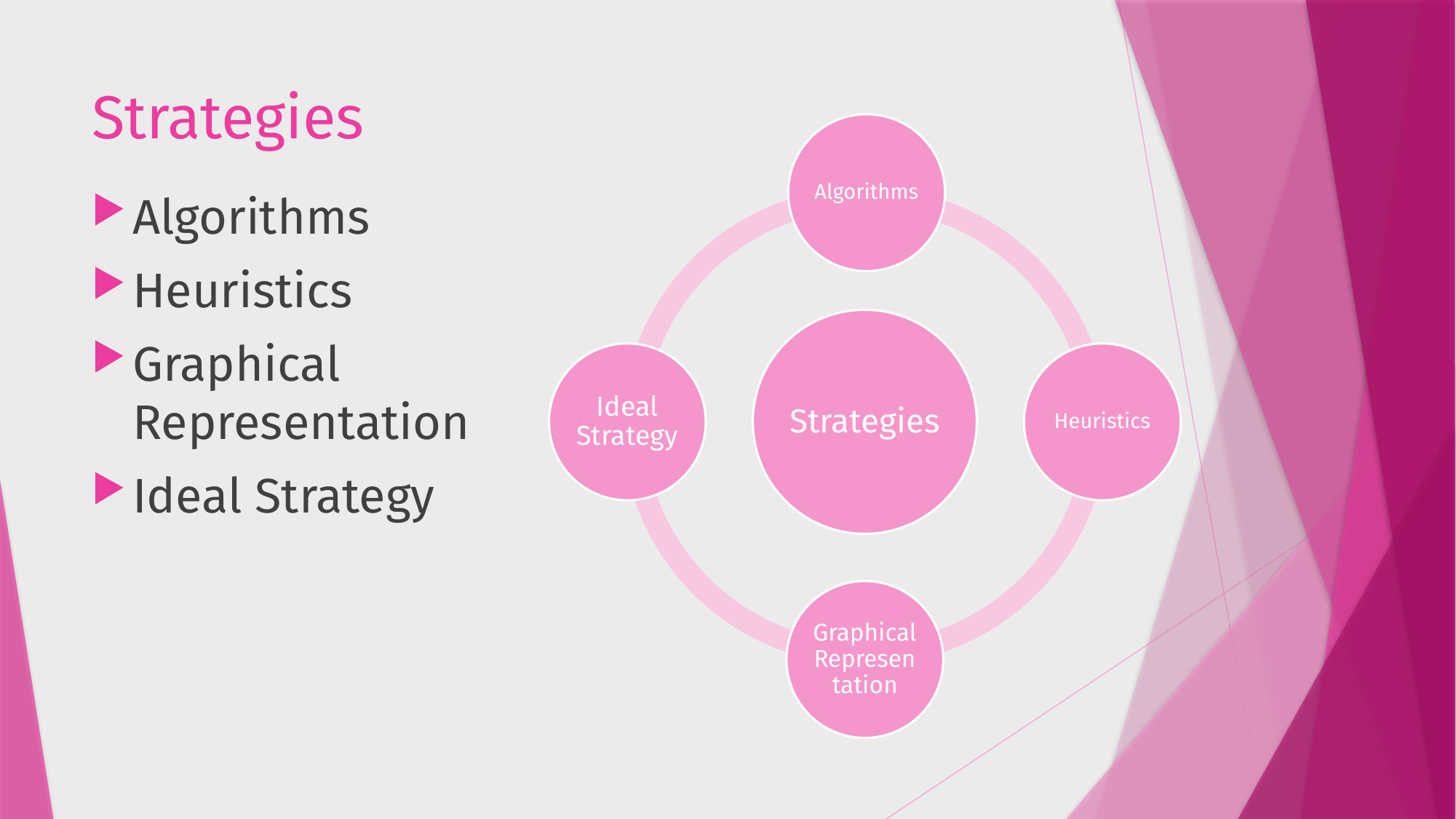

# Strategies
Strategies
Algorithms
Heuristics
Graphical Representation
Ideal Strategy
Algorithms
Heuristics
Graphical Representation
Ideal Strategy